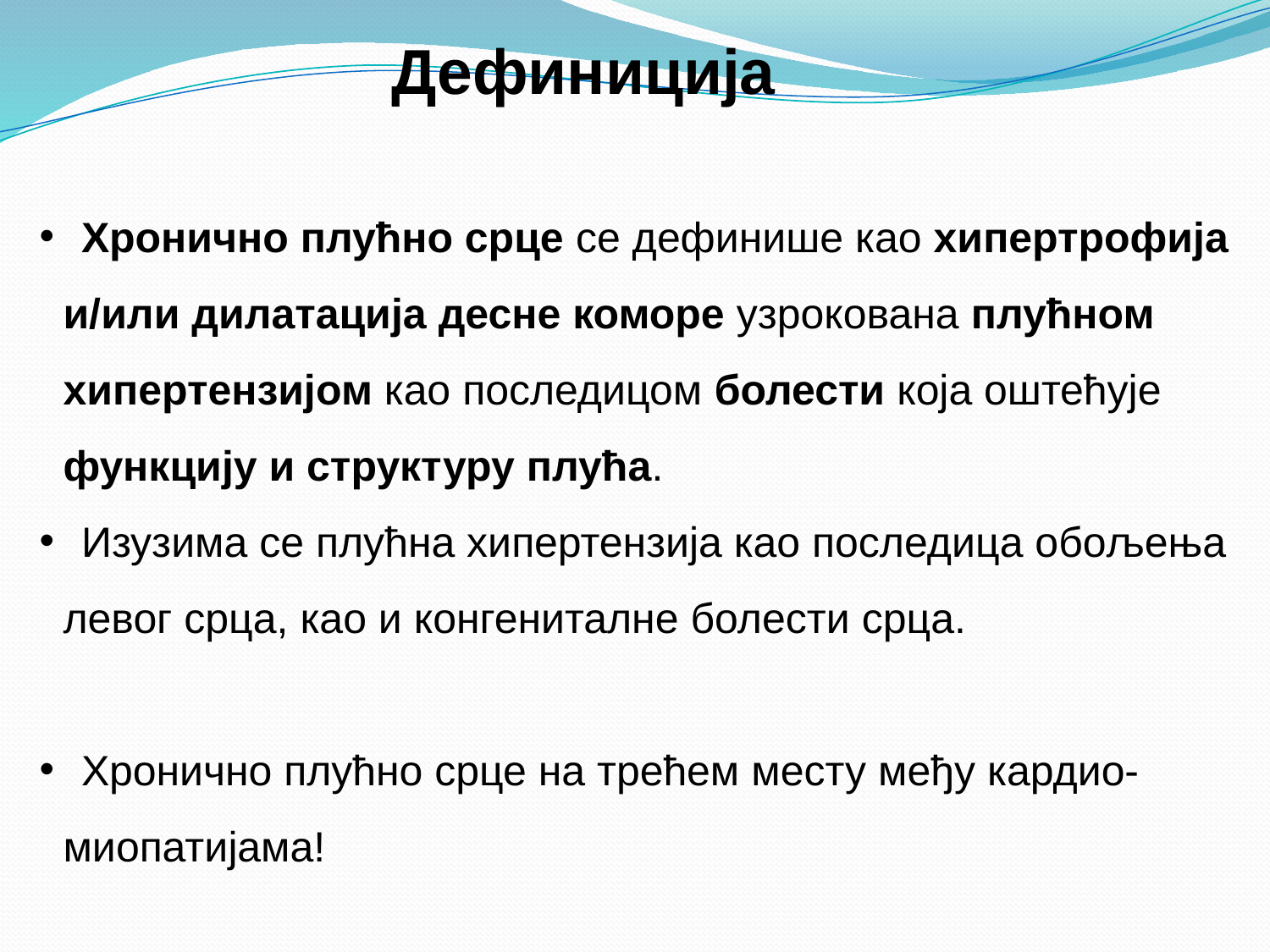

Дефиниција
 Хронично плућно срце се дефинише као хипертрофија
  и/или дилатација десне коморе узрокована плућном
  хипертензијом као последицом болести која оштећује
  функцију и структуру плућа.
 Изузима се плућна хипертензија као последица обољења
  левог срца, као и конгениталне болести срца.

 Хронично плућно срце на трећем месту међу кардио-
  миопатијама!